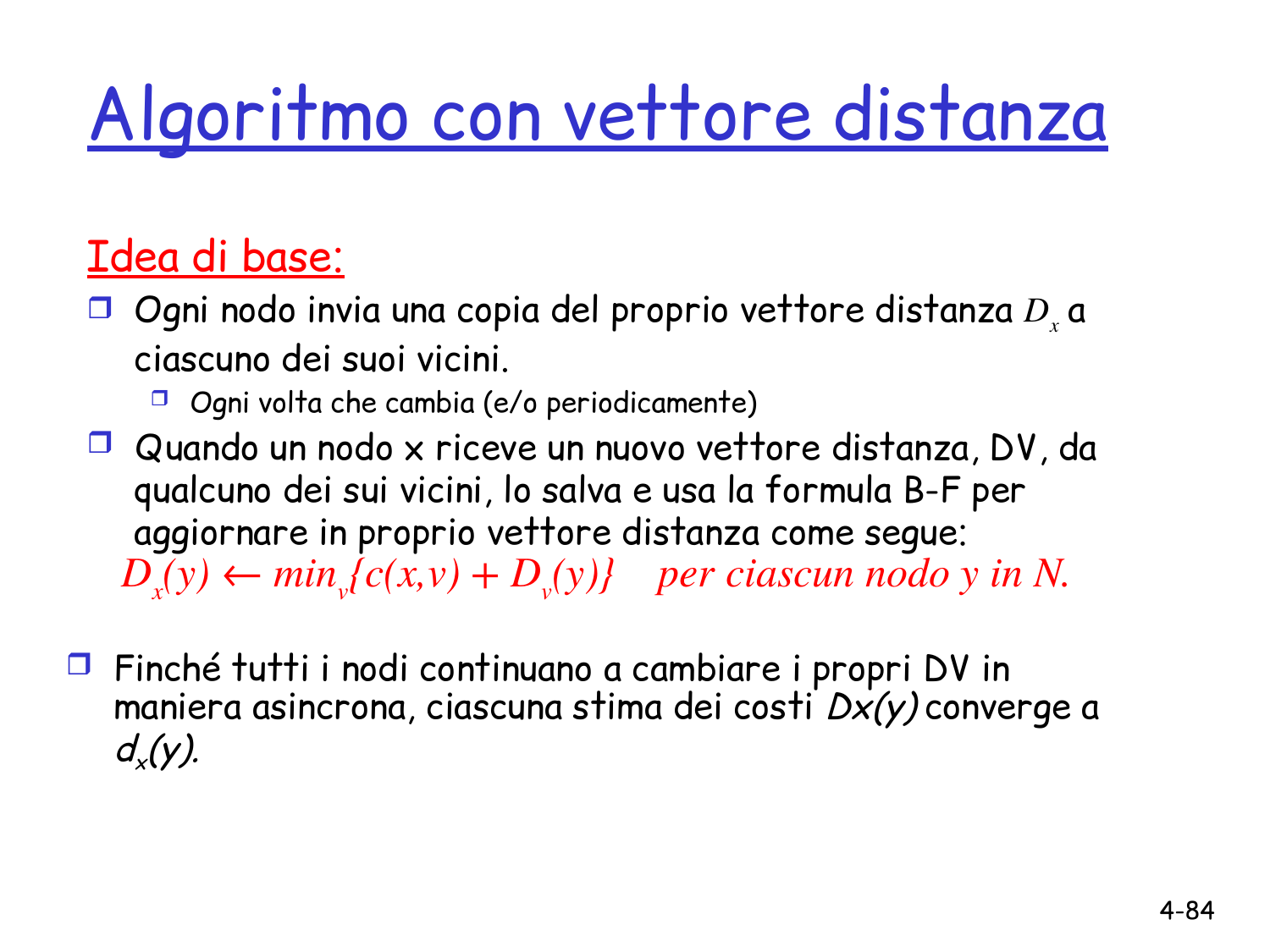

# Algoritmo con vettore distanza
Idea di base:
Ogni nodo invia una copia del proprio vettore distanza Dx a ciascuno dei suoi vicini.
Ogni volta che cambia (e/o periodicamente)
Quando un nodo x riceve un nuovo vettore distanza, DV, da qualcuno dei sui vicini, lo salva e usa la formula B-F per aggiornare in proprio vettore distanza come segue:
Dx(y) ← minv{c(x,v) + Dv(y)}    per ciascun nodo y in N.
Finché tutti i nodi continuano a cambiare i propri DV in maniera asincrona, ciascuna stima dei costi Dx(y) converge a dx(y).
4-84